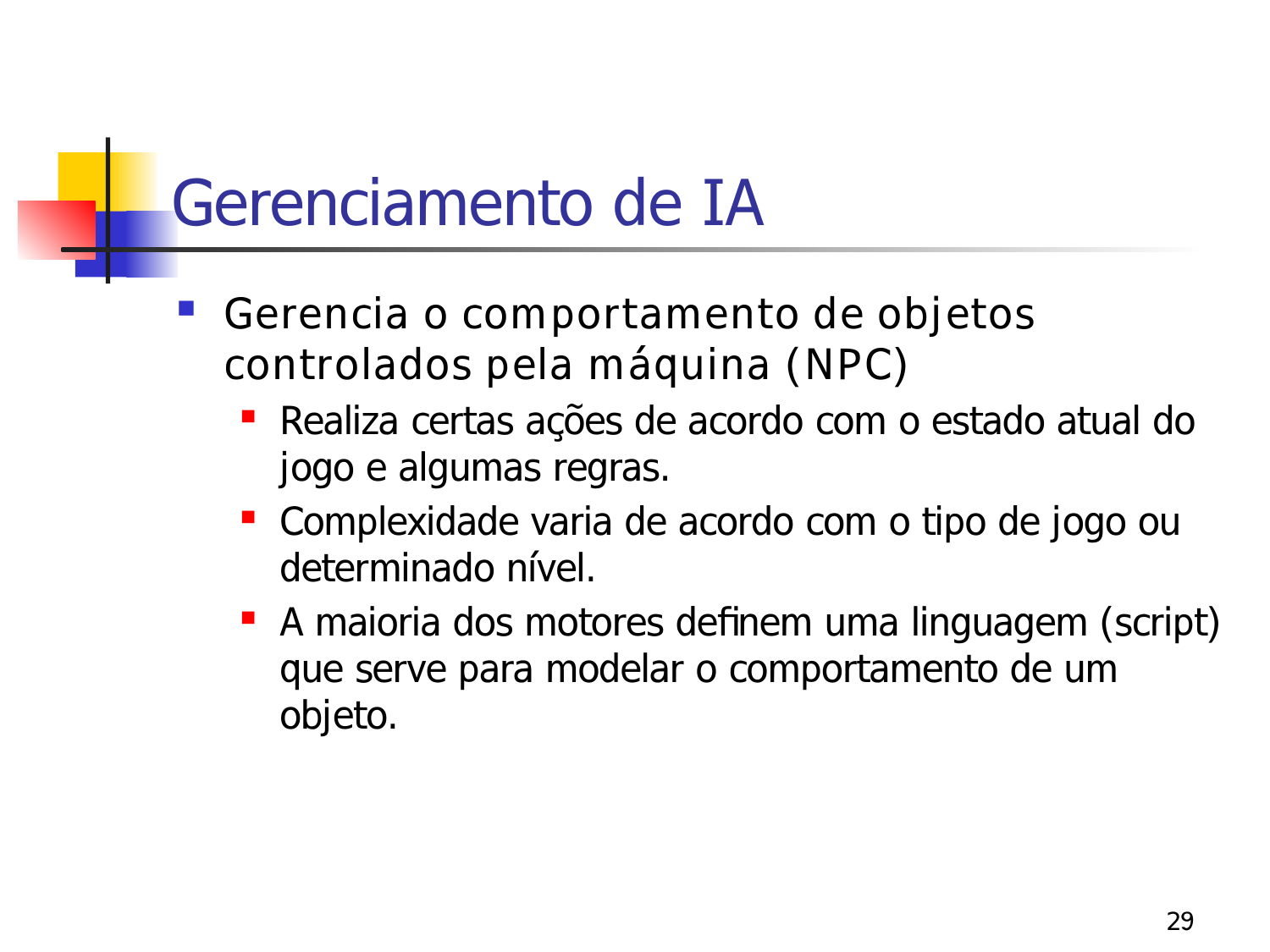

# Gerenciamento de IA
Gerencia o comportamento de objetos controlados pela máquina (NPC)
Realiza certas ações de acordo com o estado atual do jogo e algumas regras.
Complexidade varia de acordo com o tipo de jogo ou determinado nível.
A maioria dos motores definem uma linguagem (script) que serve para modelar o comportamento de um objeto.
29